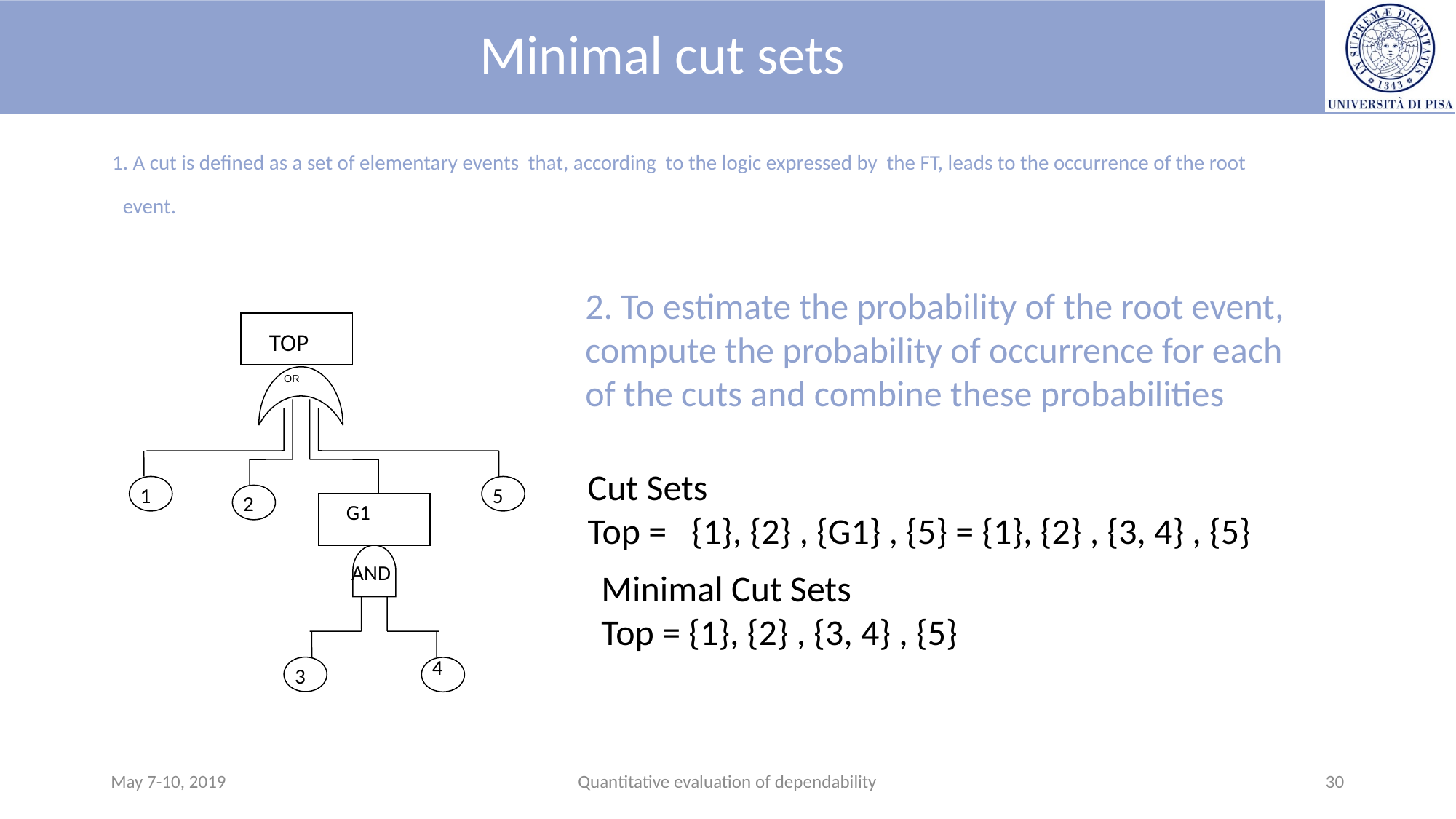

# Minimal cut sets
     1. A cut is defined as a set of elementary events  that, according  to the logic expressed by  the FT, leads to the occurrence of the root event.
2. To estimate the probability of the root event, compute the probability of occurrence for each of the cuts and combine these probabilities

TOP

OR

1

5

2

G1

AND

4

3

Cut Sets
Top =   {1}, {2} , {G1} , {5} = {1}, {2} , {3, 4} , {5}
Minimal Cut Sets
Top = {1}, {2} , {3, 4} , {5}
May 7-10, 2019
Quantitative evaluation of dependability
30